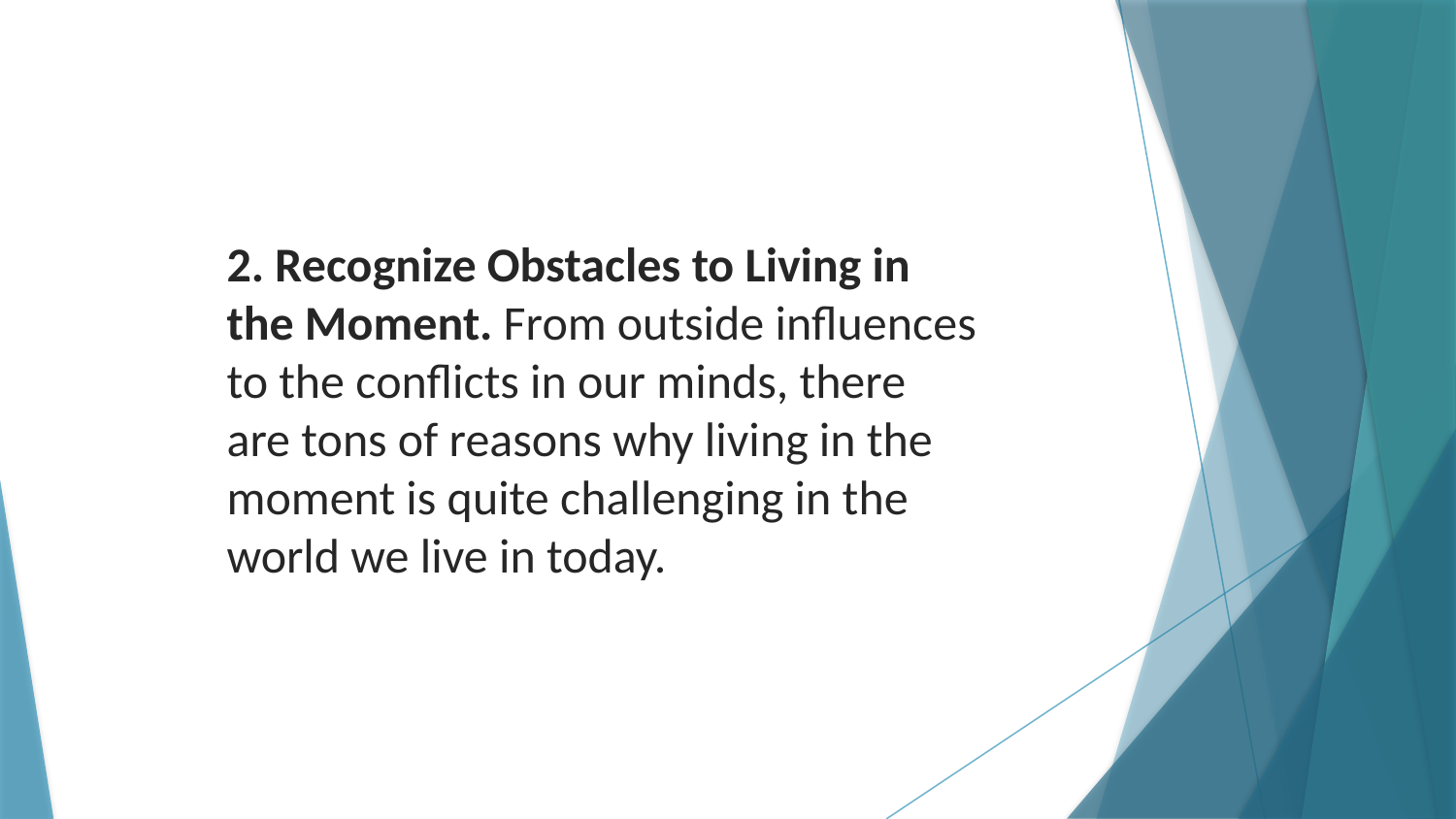

2. Recognize Obstacles to Living in the Moment. From outside influences to the conflicts in our minds, there are tons of reasons why living in the moment is quite challenging in the world we live in today.